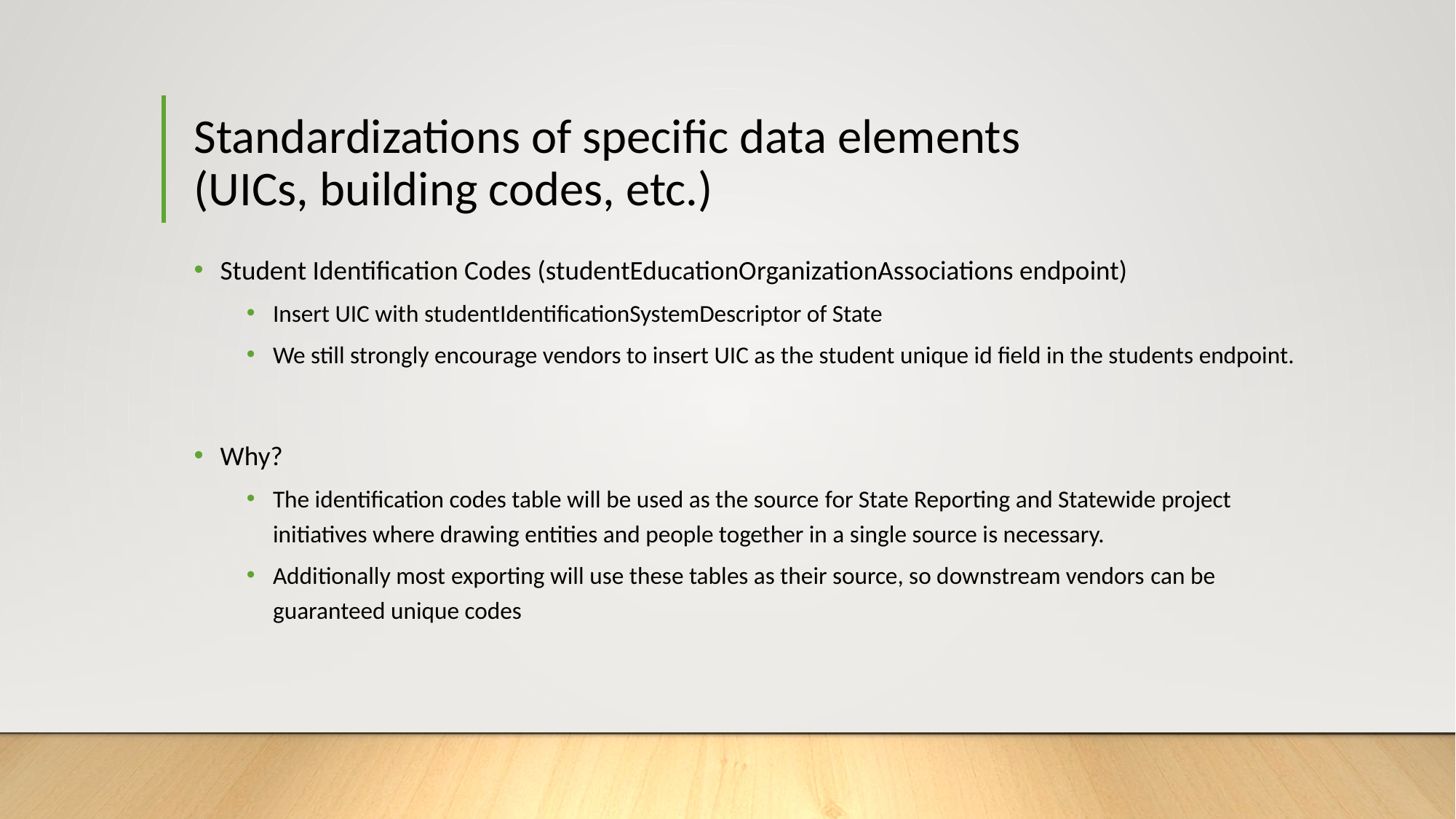

# Standardizations of specific data elements  (UICs, building codes, etc.)
Student Identification Codes (studentEducationOrganizationAssociations endpoint)
Insert UIC with studentIdentificationSystemDescriptor of State
We still strongly encourage vendors to insert UIC as the student unique id field in the students endpoint.

Why?
The identification codes table will be used as the source for State Reporting and Statewide project initiatives where drawing entities and people together in a single source is necessary.
Additionally most exporting will use these tables as their source, so downstream vendors can be guaranteed unique codes